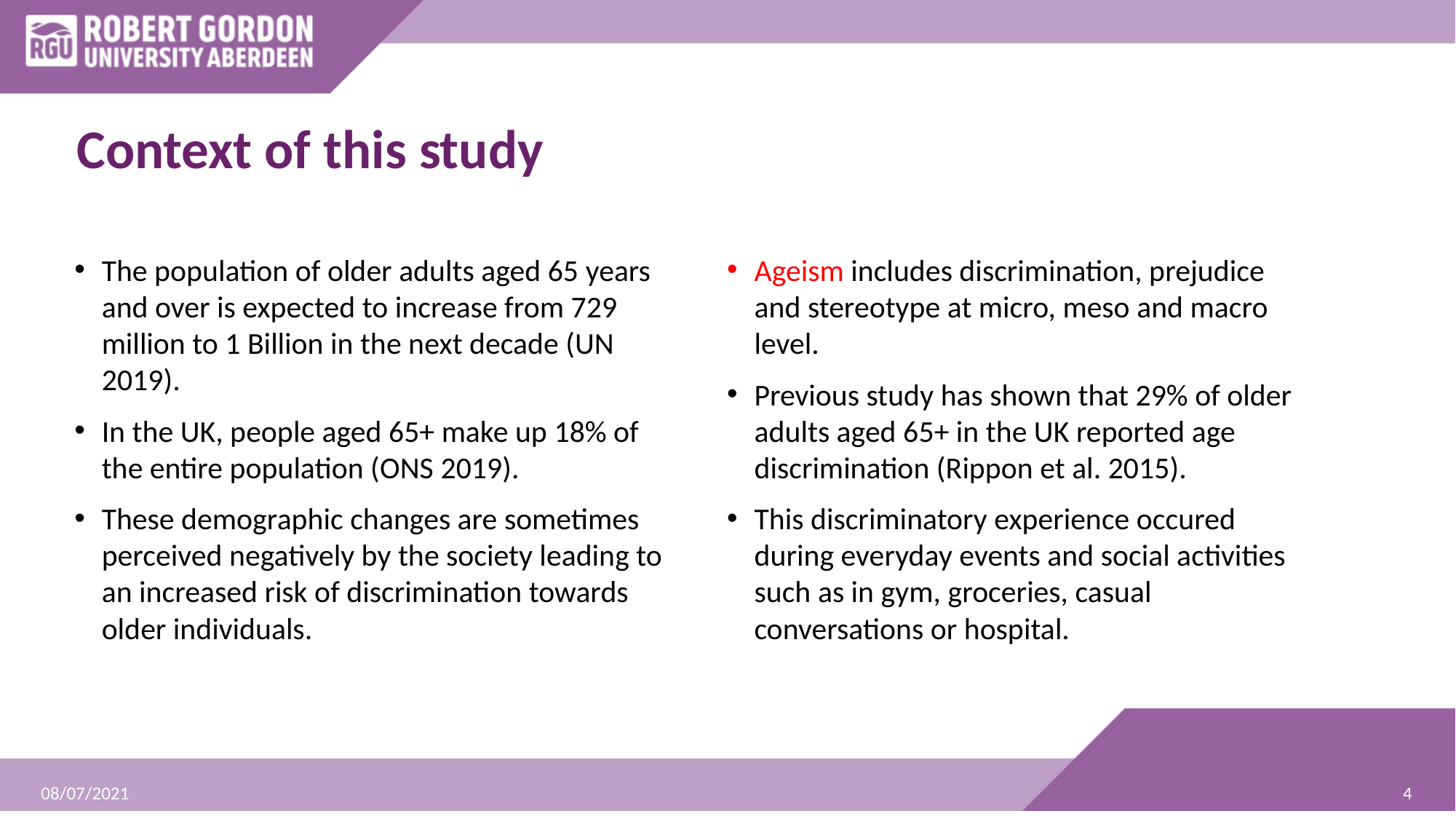

# Context of this study
The population of older adults aged 65 years and over is expected to increase from 729 million to 1 Billion in the next decade (UN 2019).
In the UK, people aged 65+ make up 18% of the entire population (ONS 2019).
These demographic changes are sometimes perceived negatively by the society leading to an increased risk of discrimination towards older individuals.
Ageism includes discrimination, prejudice and stereotype at micro, meso and macro level.
Previous study has shown that 29% of older adults aged 65+ in the UK reported age discrimination (Rippon et al. 2015).
This discriminatory experience occured during everyday events and social activities such as in gym, groceries, casual conversations or hospital.

4
08/07/2021